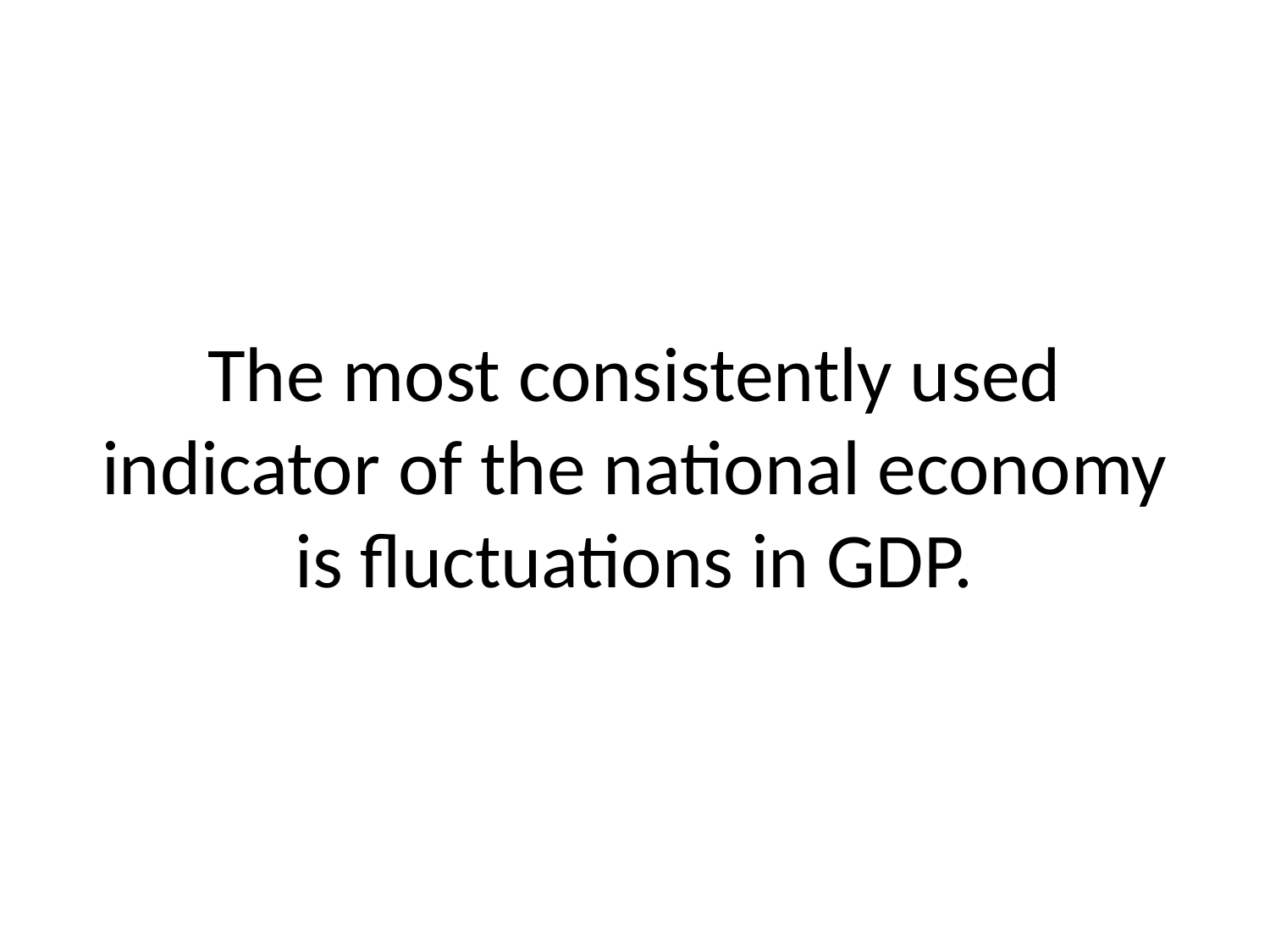

# The most consistently used indicator of the national economy is fluctuations in GDP.